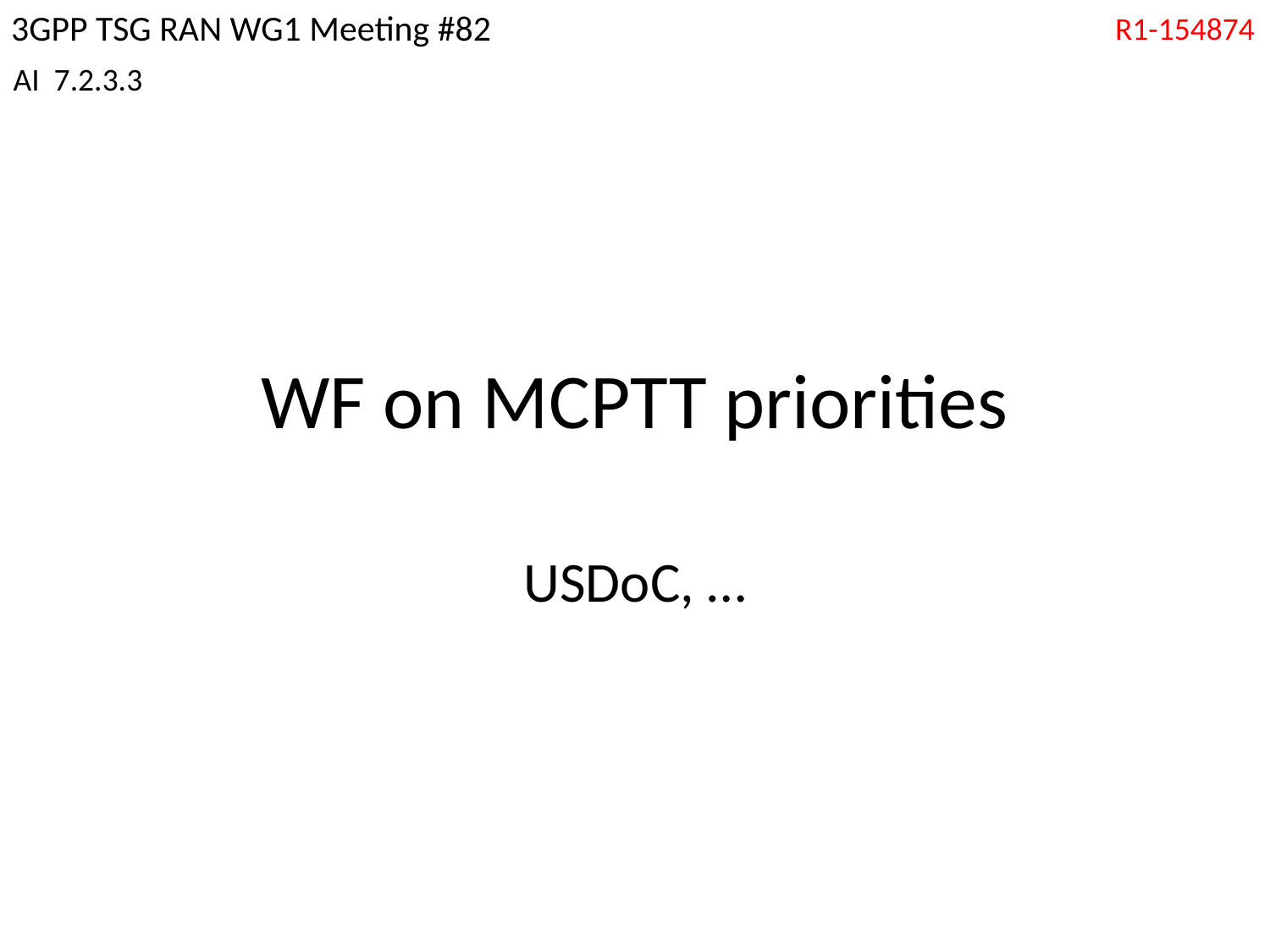

3GPP TSG RAN WG1 Meeting #82

R1-154874
AI  7.2.3.3
# WF on MCPTT priorities
USDoC, …